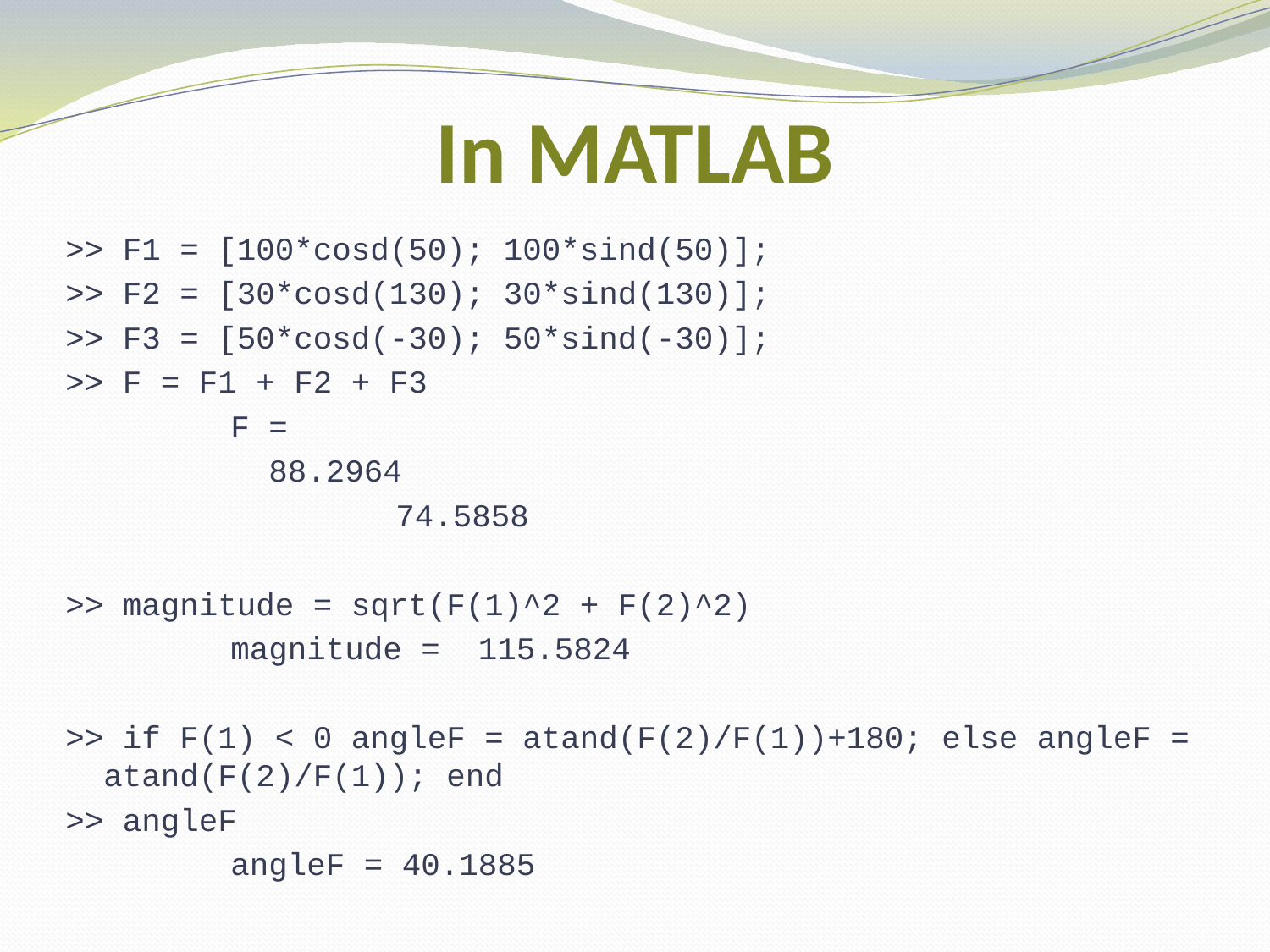

# In MATLAB
>> F1 = [100*cosd(50); 100*sind(50)];
>> F2 = [30*cosd(130); 30*sind(130)];
>> F3 = [50*cosd(-30); 50*sind(-30)];
>> F = F1 + F2 + F3
		F =
 		  88.2964
  		  74.5858

>> magnitude = sqrt(F(1)^2 + F(2)^2)
		magnitude =  115.5824

>> if F(1) < 0 angleF = atand(F(2)/F(1))+180; else angleF = atand(F(2)/F(1)); end
>> angleF
		angleF = 40.1885